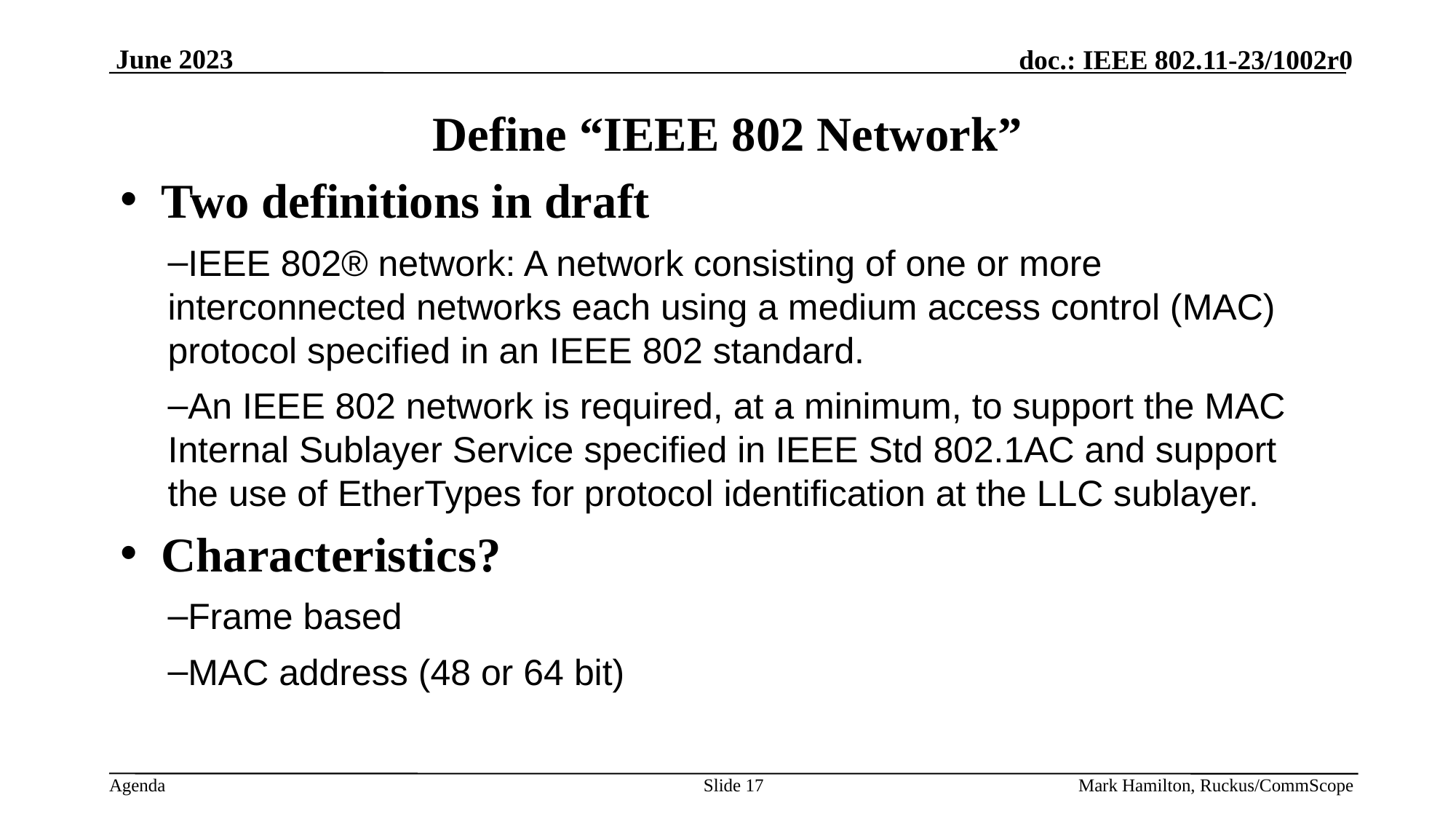

# Define “IEEE 802 Network”
Two definitions in draft
IEEE 802® network: A network consisting of one or more interconnected networks each using a medium access control (MAC) protocol specified in an IEEE 802 standard.
An IEEE 802 network is required, at a minimum, to support the MAC Internal Sublayer Service specified in IEEE Std 802.1AC and support the use of EtherTypes for protocol identification at the LLC sublayer.
Characteristics?
Frame based
MAC address (48 or 64 bit)
Slide 17